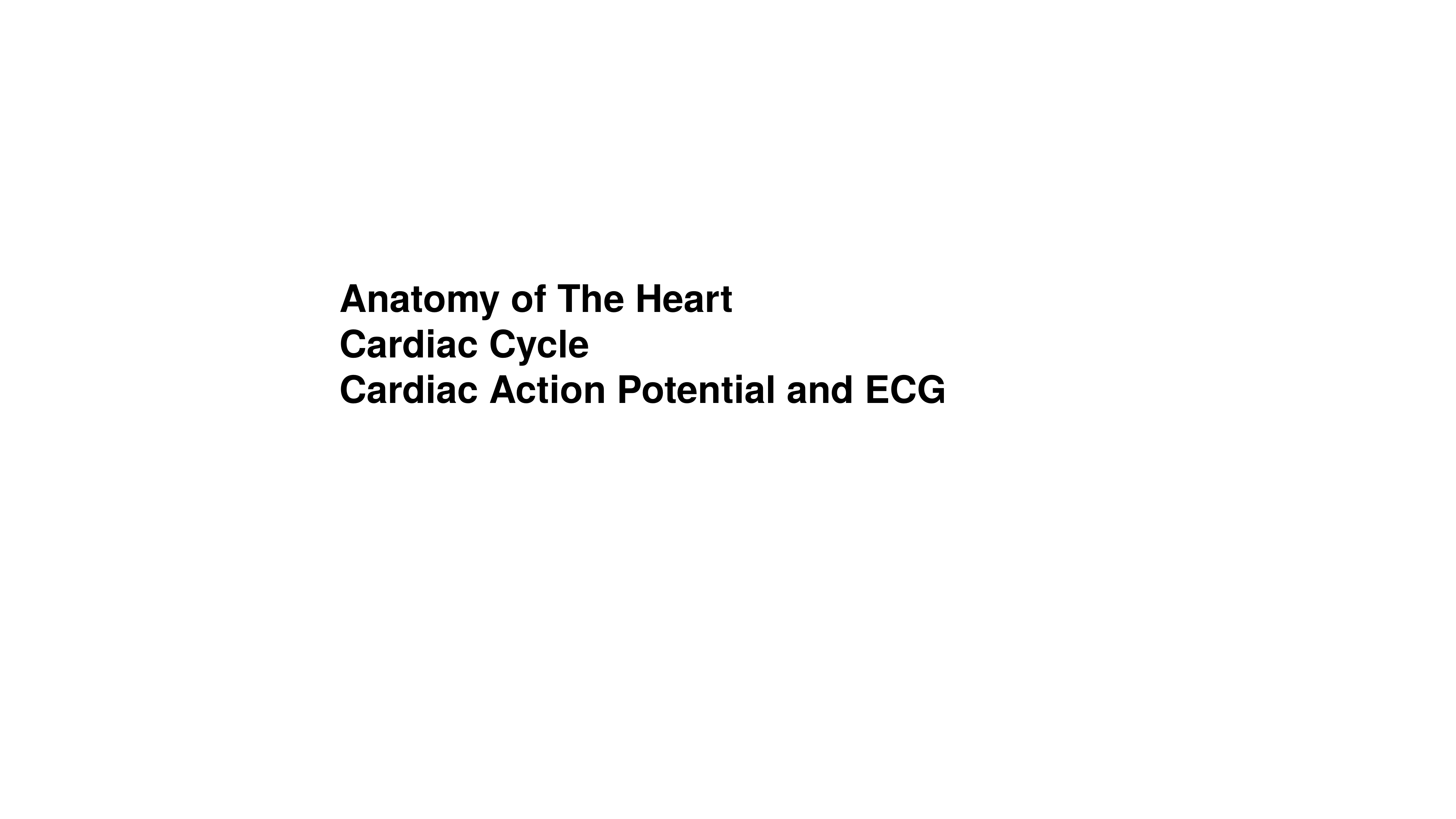

Anatomy of The Heart
Cardiac Cycle
Cardiac Action Potential and ECG